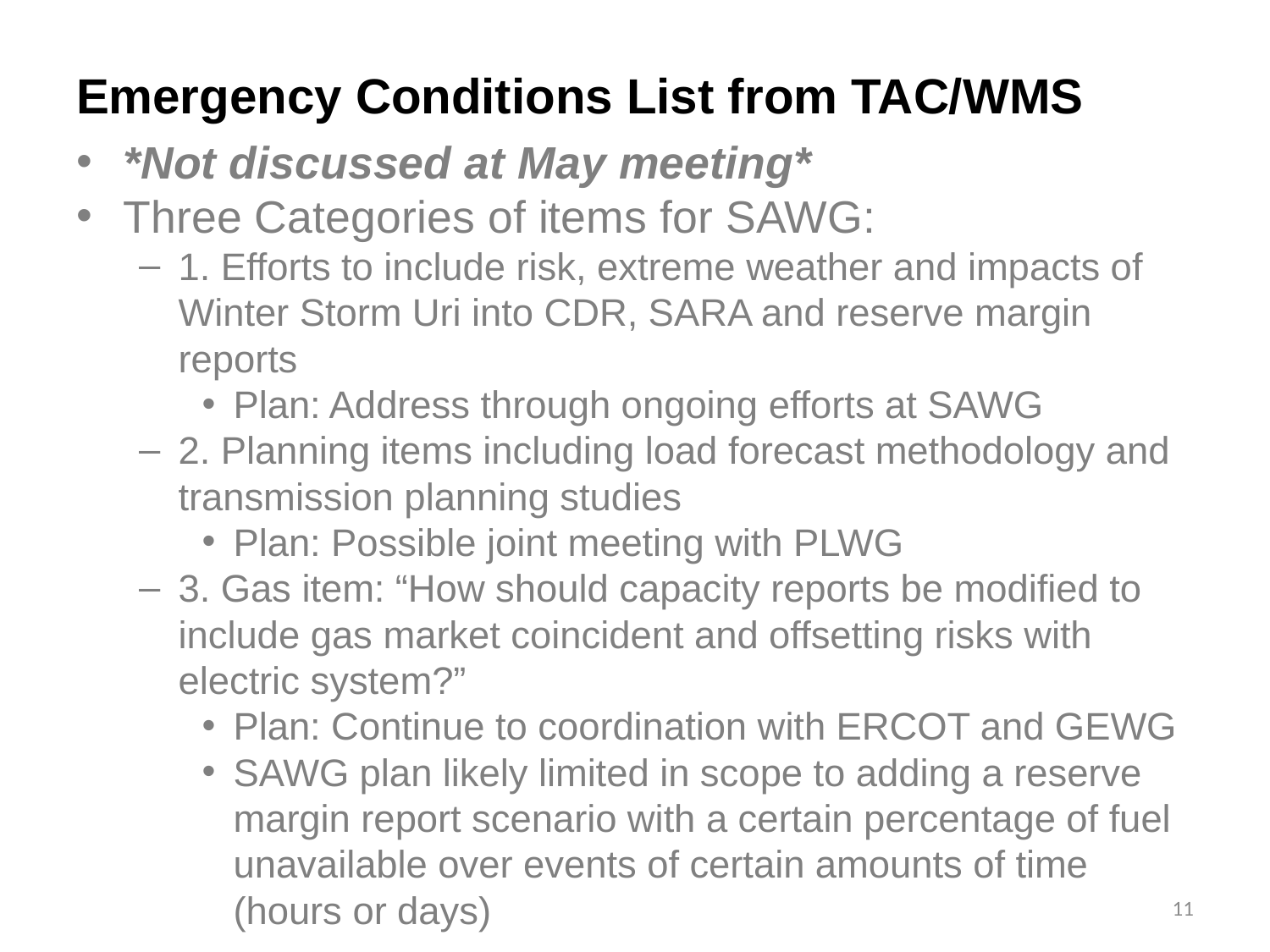

# Emergency Conditions List from TAC/WMS
*Not discussed at May meeting*
Three Categories of items for SAWG:
1. Efforts to include risk, extreme weather and impacts of Winter Storm Uri into CDR, SARA and reserve margin reports
Plan: Address through ongoing efforts at SAWG
2. Planning items including load forecast methodology and transmission planning studies
Plan: Possible joint meeting with PLWG
3. Gas item: “How should capacity reports be modified to include gas market coincident and offsetting risks with electric system?”
Plan: Continue to coordination with ERCOT and GEWG
SAWG plan likely limited in scope to adding a reserve margin report scenario with a certain percentage of fuel unavailable over events of certain amounts of time (hours or days)

11